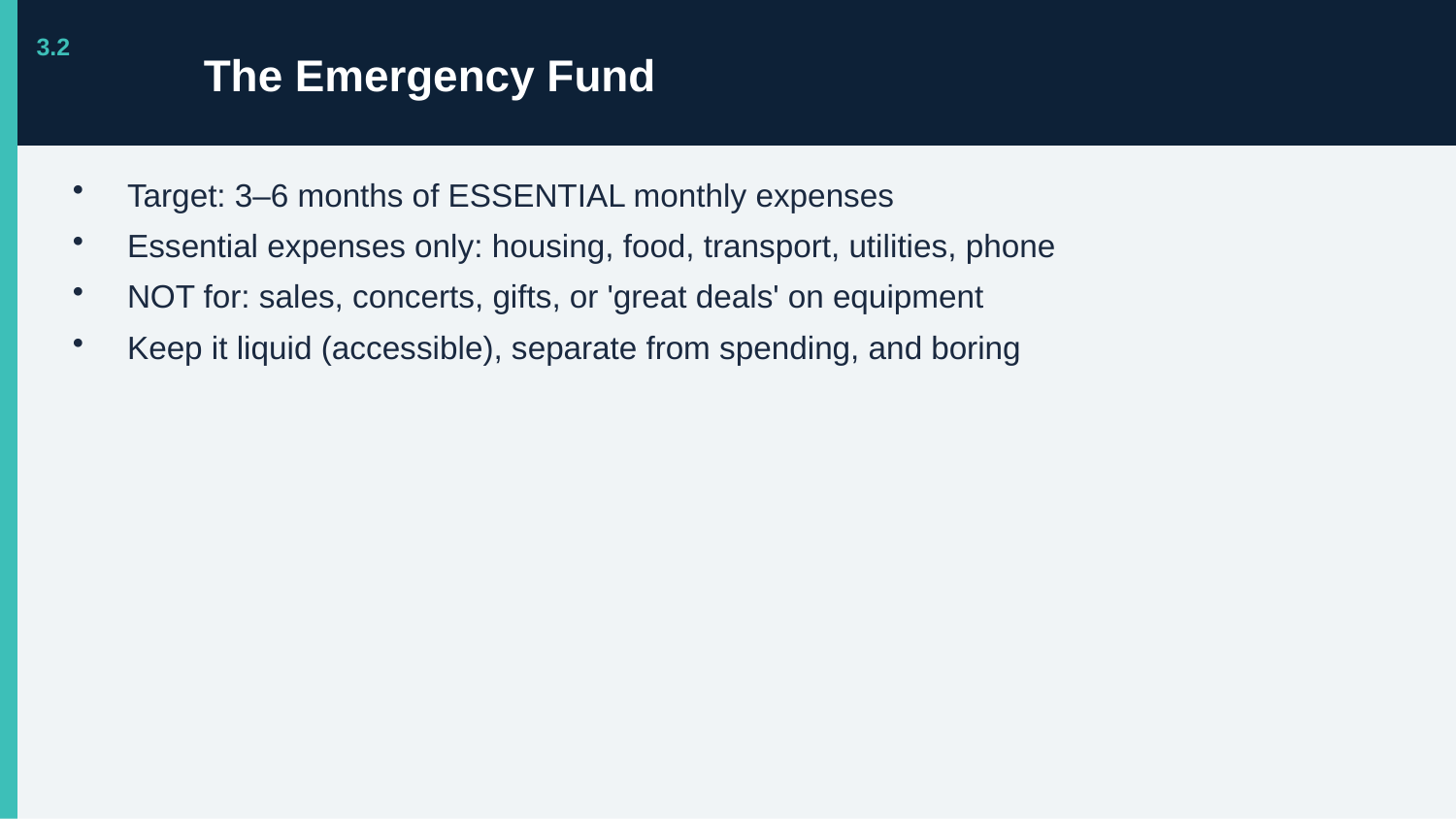

The Emergency Fund
3.2
Target: 3–6 months of ESSENTIAL monthly expenses
Essential expenses only: housing, food, transport, utilities, phone
NOT for: sales, concerts, gifts, or 'great deals' on equipment
Keep it liquid (accessible), separate from spending, and boring